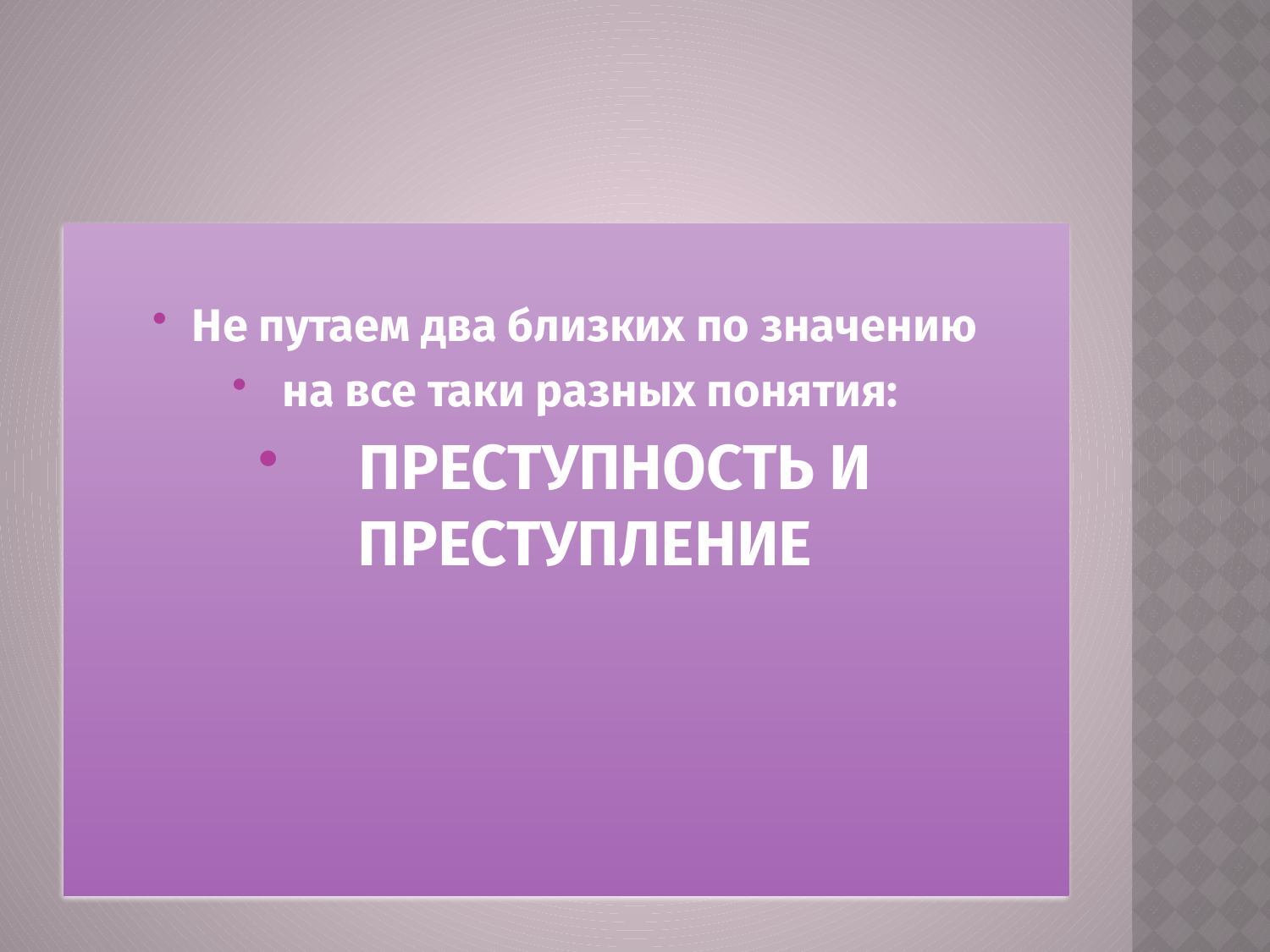

#

Не путаем два близких по значению
 на все таки разных понятия:
    ПРЕСТУПНОСТЬ И ПРЕСТУПЛЕНИЕ